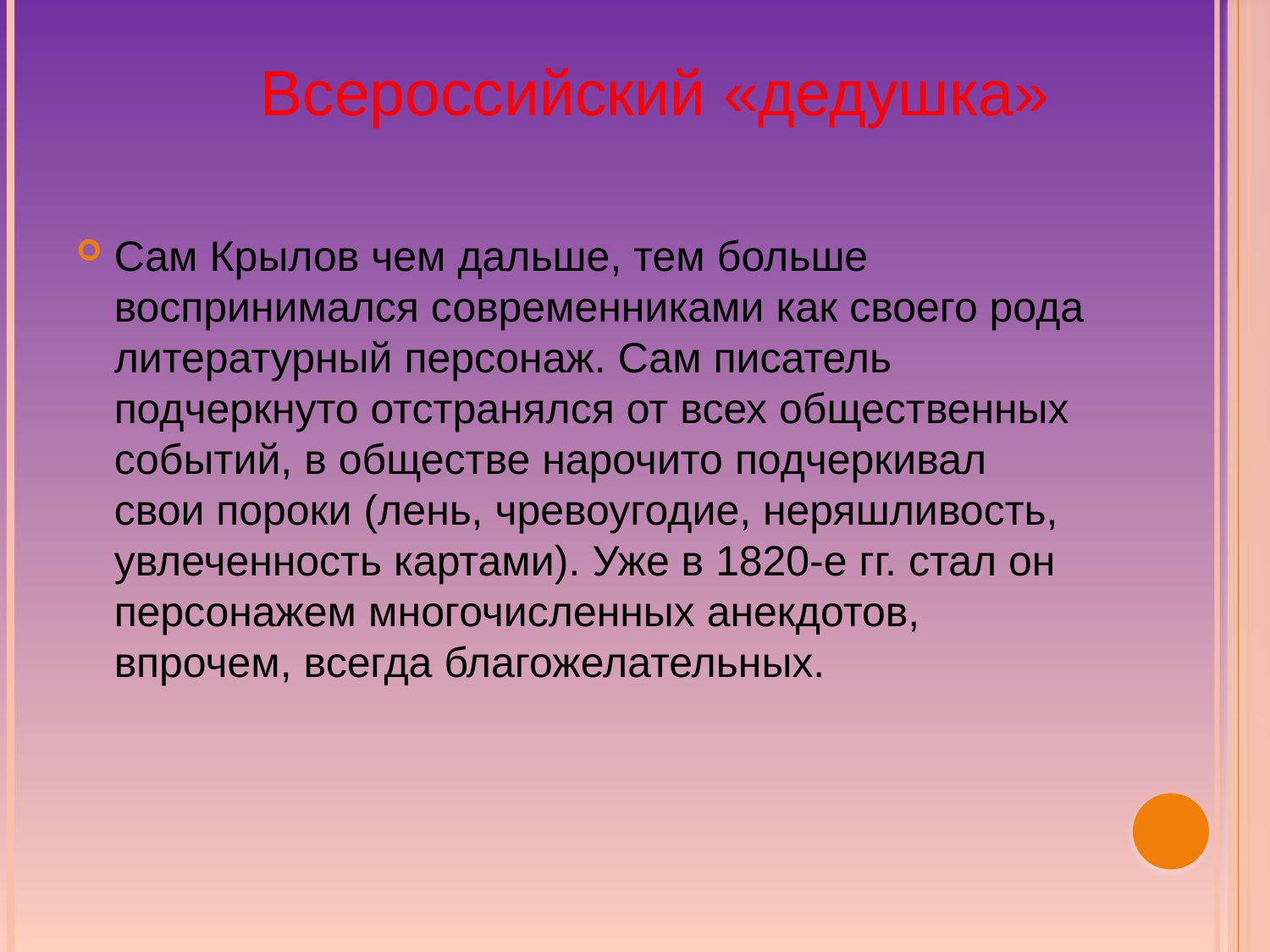

Всероссийский «дедушка»
Сам Крылов чем дальше, тем больше воспринимался современниками как своего рода литературный персонаж. Сам писатель подчеркнуто отстранялся от всех общественных событий, в обществе нарочито подчеркивал свои пороки (лень, чревоугодие, неряшливость, увлеченность картами). Уже в 1820-е гг. стал он персонажем многочисленных анекдотов, впрочем, всегда благожелательных.